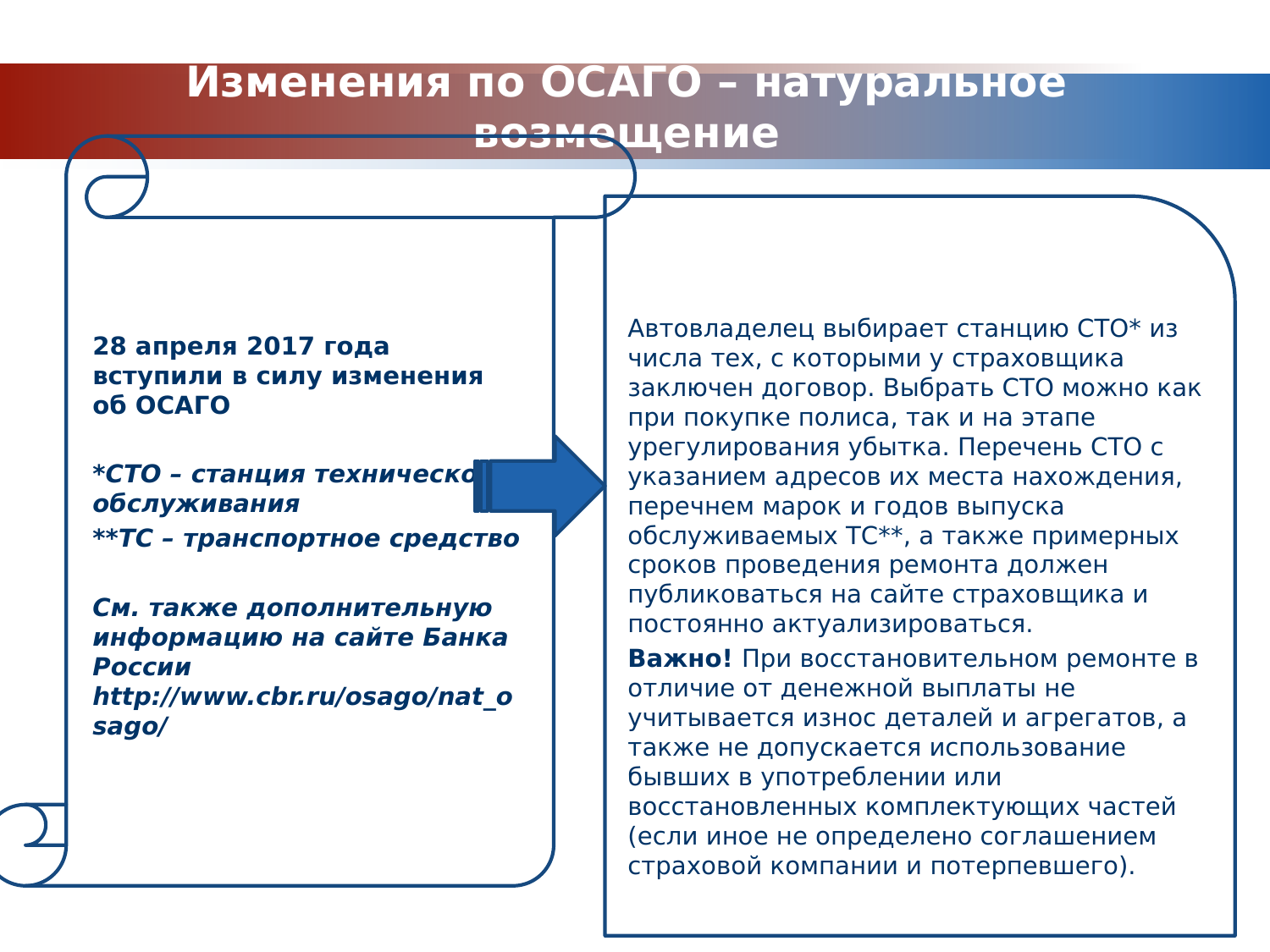

# Изменения по ОСАГО – натуральное возмещение

Срок досудебной претензии потерпевшего увеличен с 5 до 10 дней по авариям, произошедших с 04.07.2016

28 апреля 2017 года вступили в силу изменения об ОСАГО

*СТО – станция технического обслуживания
**ТС – транспортное средство

См. также дополнительную информацию на сайте Банка России http://www.cbr.ru/osago/nat_osago/
Автовладелец выбирает станцию СТО* из числа тех, с которыми у страховщика заключен договор. Выбрать СТО можно как при покупке полиса, так и на этапе урегулирования убытка. Перечень СТО с указанием адресов их места нахождения, перечнем марок и годов выпуска обслуживаемых ТС**, а также примерных сроков проведения ремонта должен публиковаться на сайте страховщика и постоянно актуализироваться.
Важно! При восстановительном ремонте в отличие от денежной выплаты не учитывается износ деталей и агрегатов, а также не допускается использование бывших в употреблении или восстановленных комплектующих частей (если иное не определено соглашением страховой компании и потерпевшего).